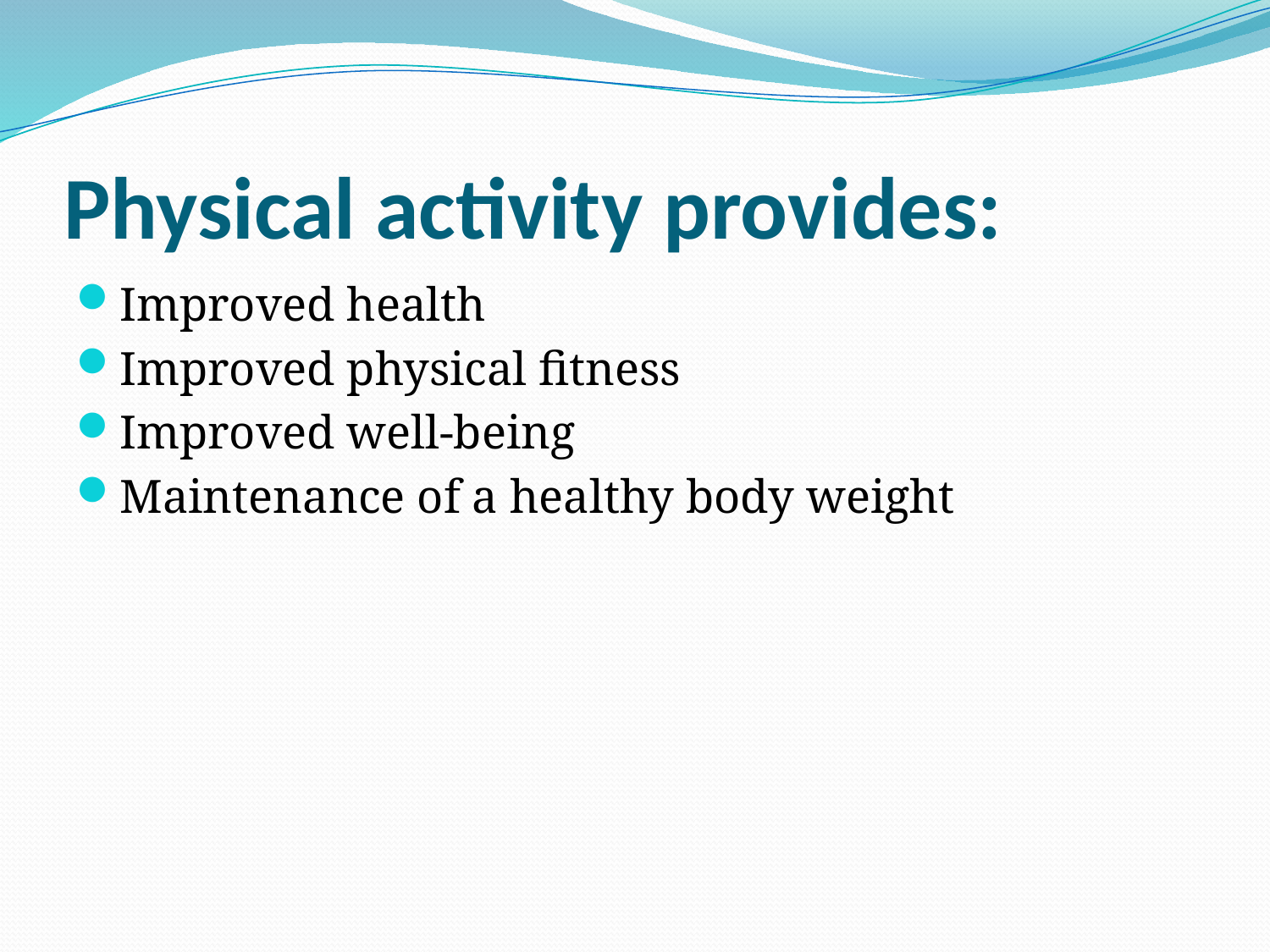

# Physical activity provides:
Improved health
Improved physical fitness
Improved well-being
Maintenance of a healthy body weight